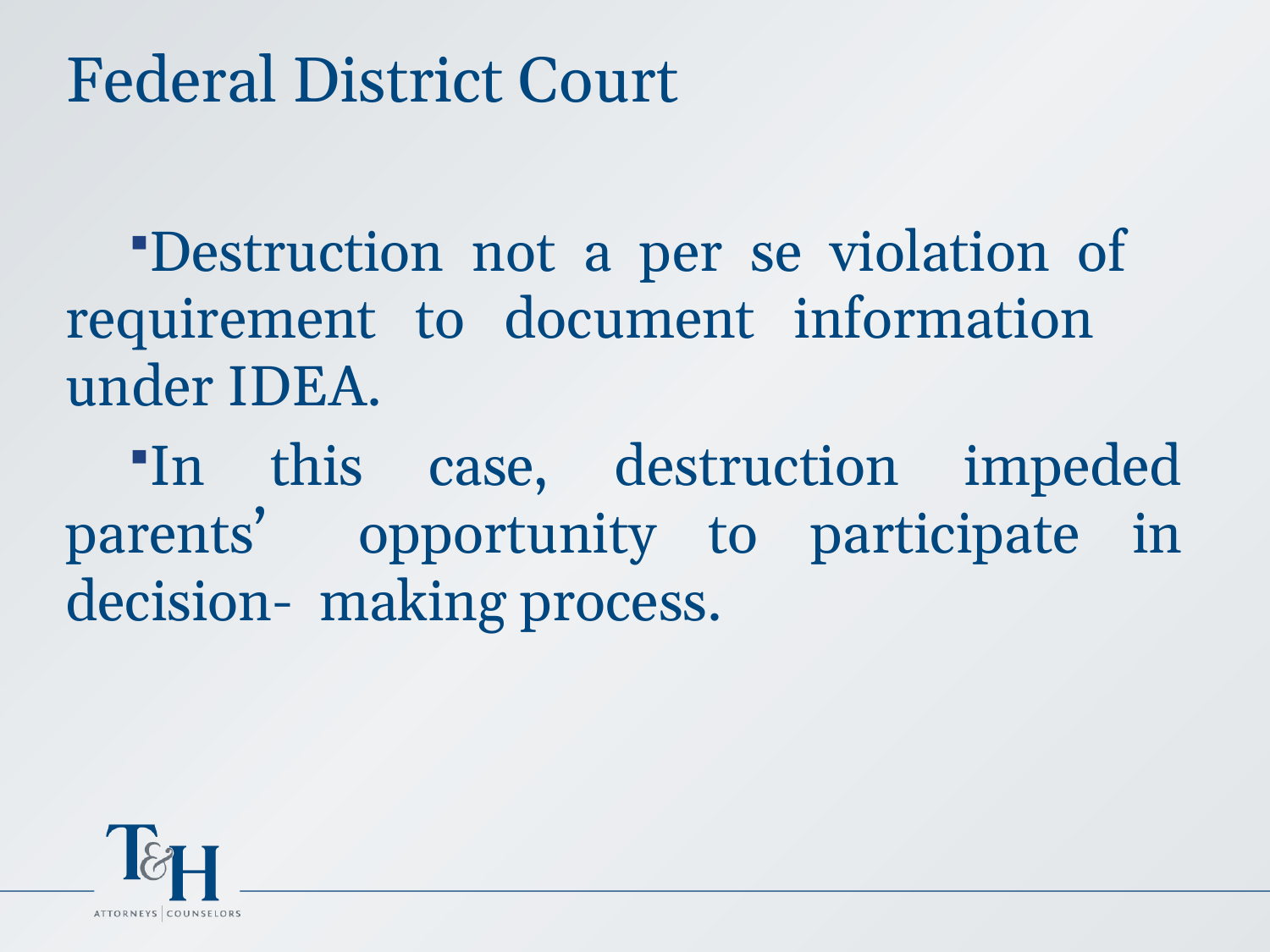

Federal District Court

Destruction not a per se violation of 	requirement to document information 	under IDEA.
In this case, destruction impeded parents’ 	opportunity to participate in decision-	making process.